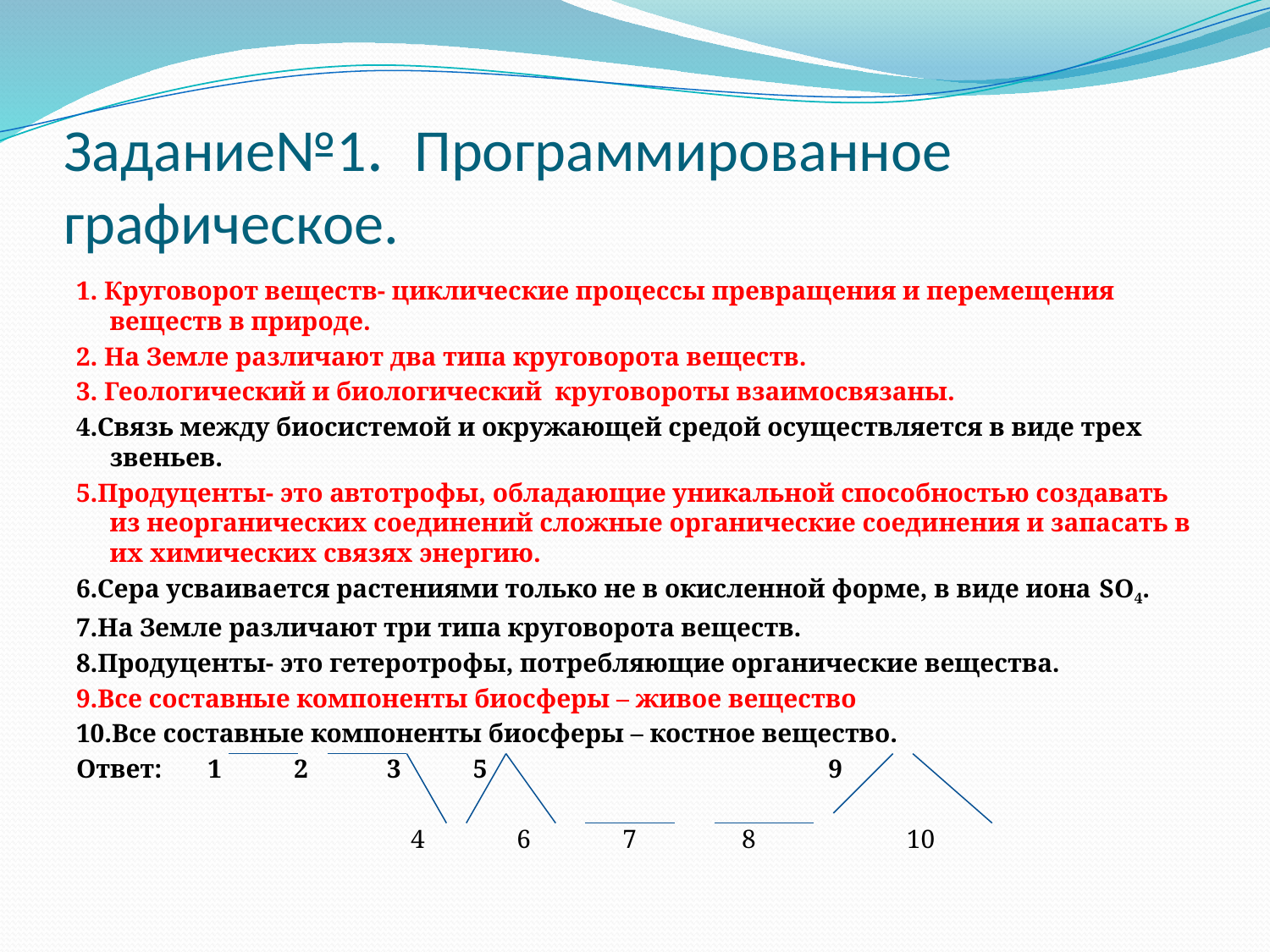

# Задание№1.  Программированное  графическое.
1. Круговорот веществ- циклические процессы превращения и перемещения веществ в природе.
2. На Земле различают два типа круговорота веществ.
3. Геологический и биологический  круговороты взаимосвязаны.
4.Связь между биосистемой и окружающей средой осуществляется в виде трех звеньев.
5.Продуценты- это автотрофы, обладающие уникальной способностью создавать из неорганических соединений сложные органические соединения и запасать в их химических связях энергию.
6.Сера усваивается растениями только не в окисленной форме, в виде иона SO4.
7.На Земле различают три типа круговорота веществ.
8.Продуценты- это гетеротрофы, потребляющие органические вещества.
9.Все составные компоненты биосферы – живое вещество
10.Все составные компоненты биосферы – костное вещество.
Ответ:       1           2            3           5                                                    9

                                                   4              6              7                8                       10